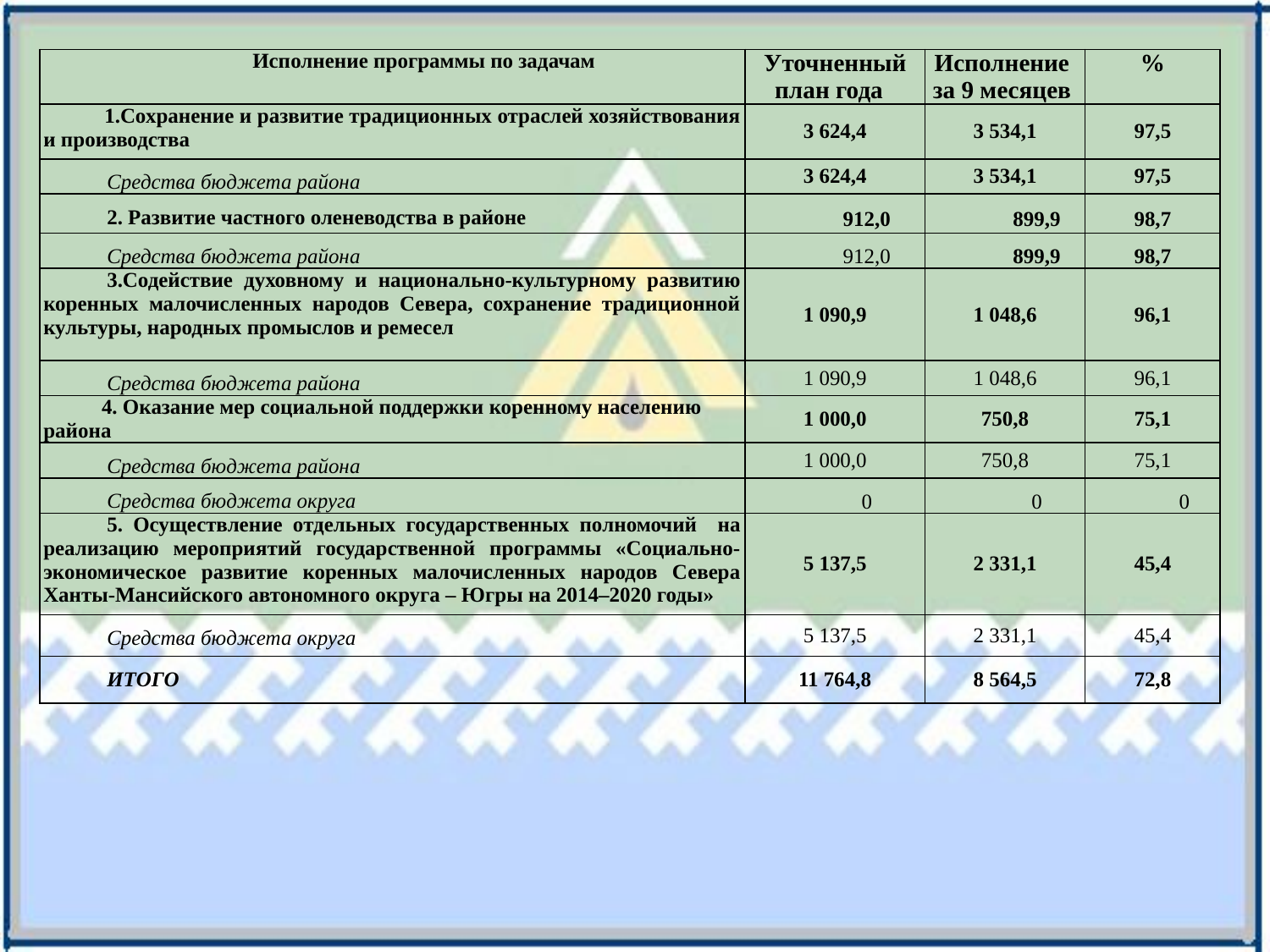

| Исполнение программы по задачам | Уточненный план года | Исполнение за 9 месяцев | % |
| --- | --- | --- | --- |
| 1.Сохранение и развитие традиционных отраслей хозяйствования и производства | 3 624,4 | 3 534,1 | 97,5 |
| Средства бюджета района | 3 624,4 | 3 534,1 | 97,5 |
| 2. Развитие частного оленеводства в районе | 912,0 | 899,9 | 98,7 |
| Средства бюджета района | 912,0 | 899,9 | 98,7 |
| 3.Содействие духовному и национально-культурному развитию коренных малочисленных народов Севера, сохранение традиционной культуры, народных промыслов и ремесел | 1 090,9 | 1 048,6 | 96,1 |
| Средства бюджета района | 1 090,9 | 1 048,6 | 96,1 |
| 4. Оказание мер социальной поддержки коренному населению района | 1 000,0 | 750,8 | 75,1 |
| Средства бюджета района | 1 000,0 | 750,8 | 75,1 |
| Средства бюджета округа | 0 | 0 | 0 |
| 5. Осуществление отдельных государственных полномочий на реализацию мероприятий государственной программы «Социально-экономическое развитие коренных малочисленных народов Севера Ханты-Мансийского автономного округа – Югры на 2014–2020 годы» | 5 137,5 | 2 331,1 | 45,4 |
| Средства бюджета округа | 5 137,5 | 2 331,1 | 45,4 |
| ИТОГО | 11 764,8 | 8 564,5 | 72,8 |